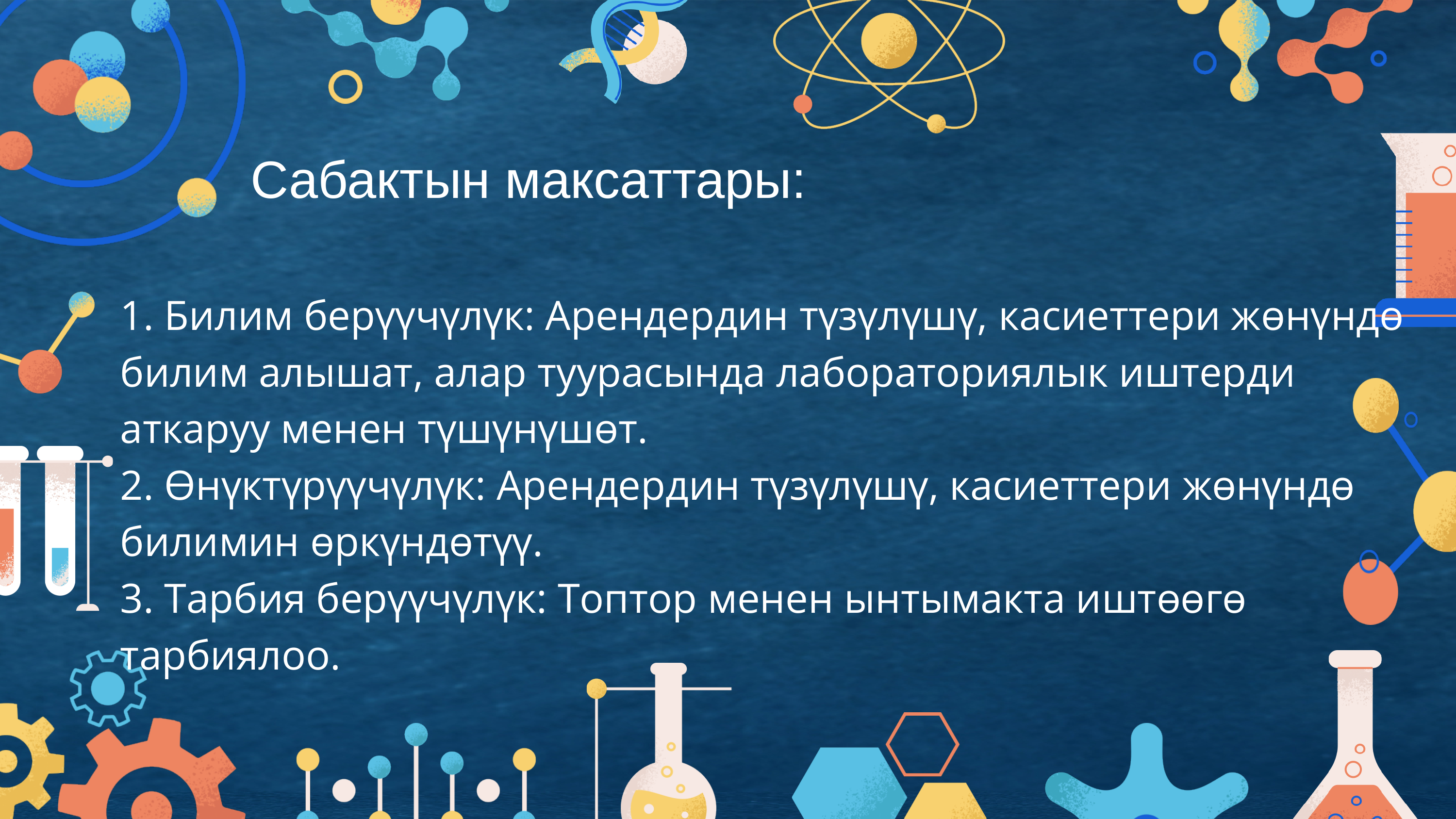

Сабактын максаттары:

1. Билим берүүчүлүк: Арендердин түзүлүшү, касиеттери жөнүндө билим алышат, алар туурасында лабораториялык иштерди аткаруу менен түшүнүшөт.
2. Өнүктүрүүчүлүк: Арендердин түзүлүшү, касиеттери жөнүндө билимин өркүндөтүү.
3. Тарбия берүүчүлүк: Топтор менен ынтымакта иштөөгө тарбиялоо.